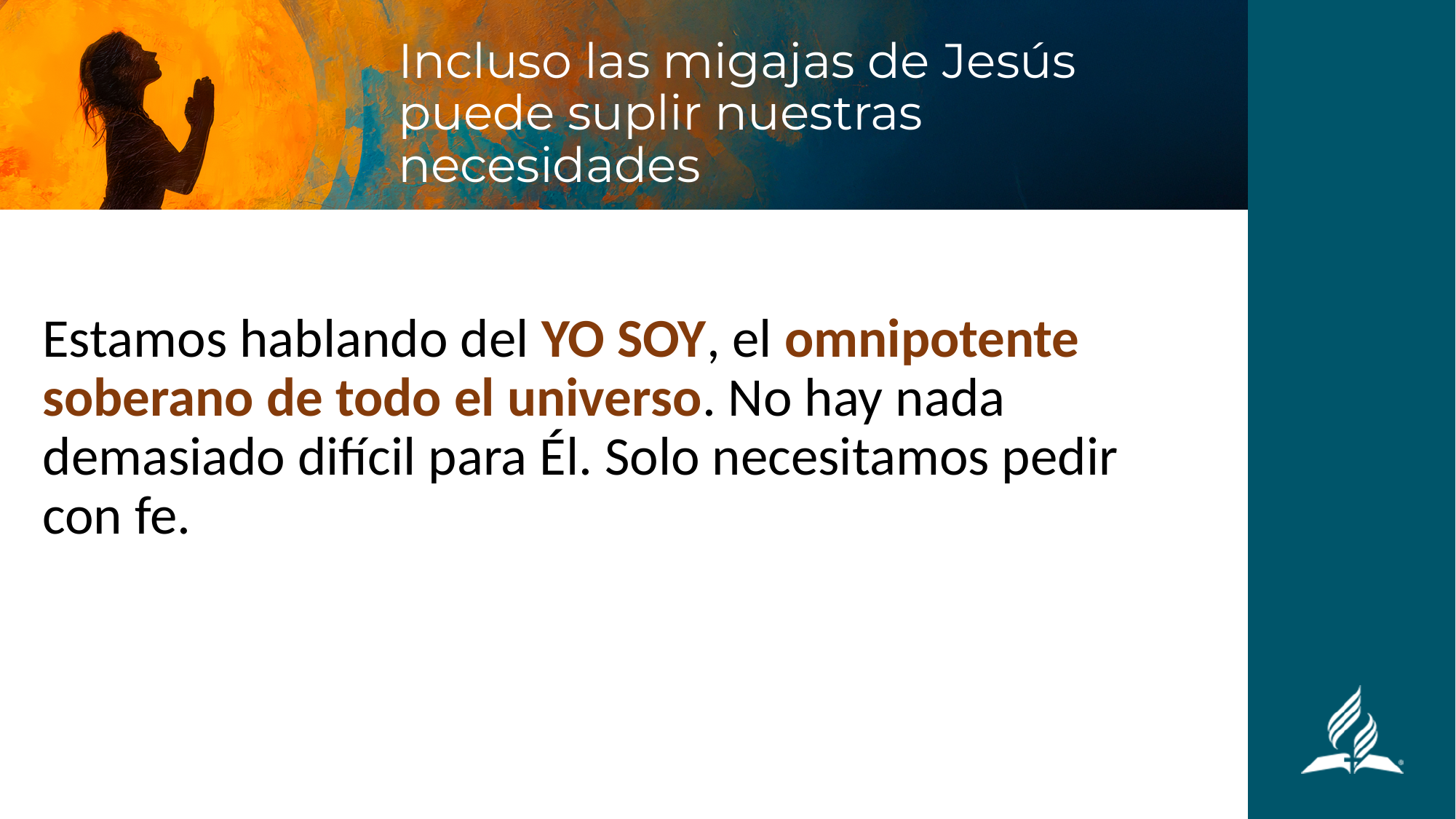

# Incluso las migajas de Jesús puede suplir nuestras necesidades

Estamos hablando del YO SOY, el omnipotente soberano de todo el universo. No hay nada demasiado difícil para Él. Solo necesitamos pedir con fe.